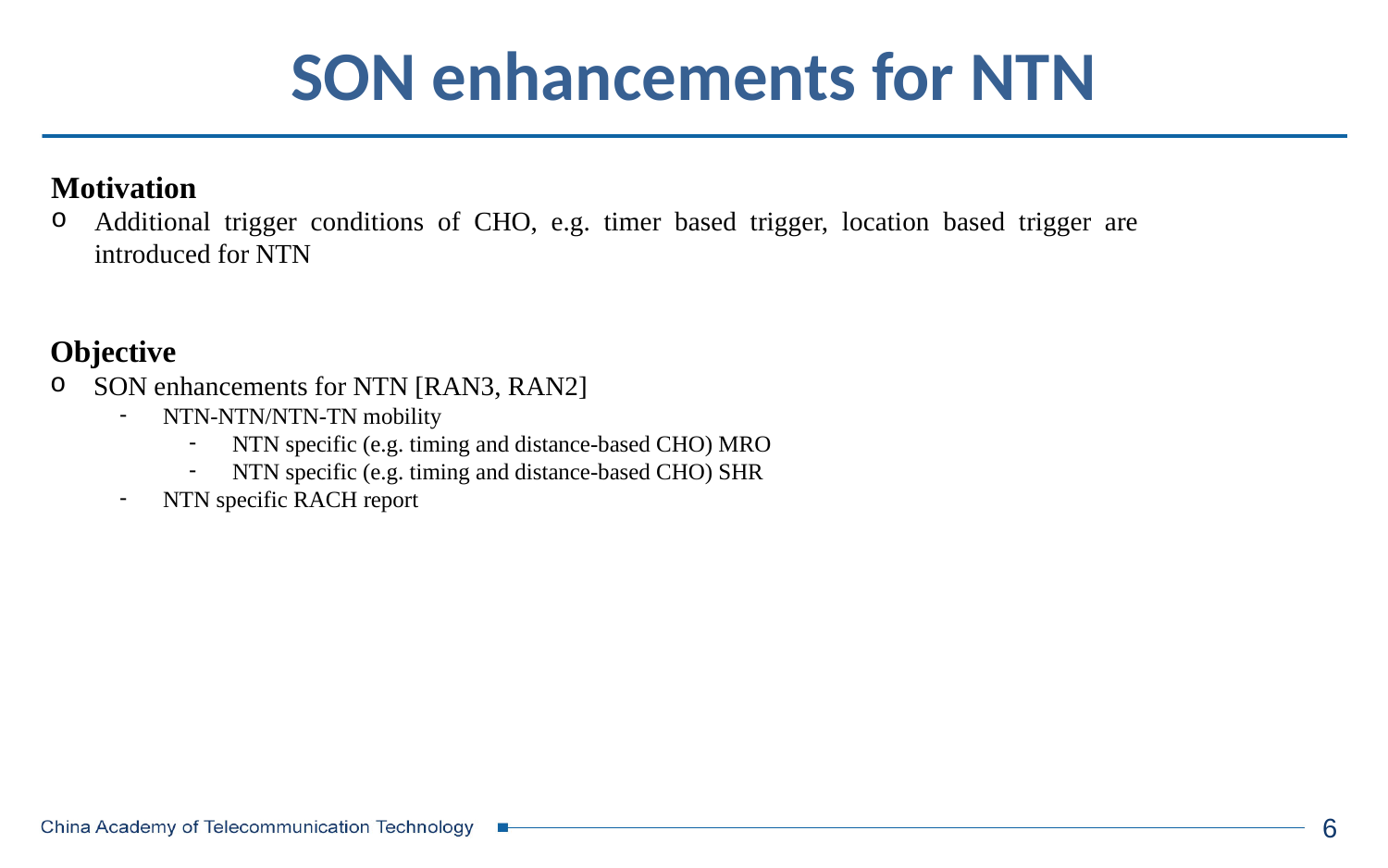

# SON enhancements for NTN
Motivation
Additional trigger conditions of CHO, e.g. timer based trigger, location based trigger are introduced for NTN

Objective
SON enhancements for NTN [RAN3, RAN2]
NTN-NTN/NTN-TN mobility
NTN specific (e.g. timing and distance-based CHO) MRO
NTN specific (e.g. timing and distance-based CHO) SHR
NTN specific RACH report
6